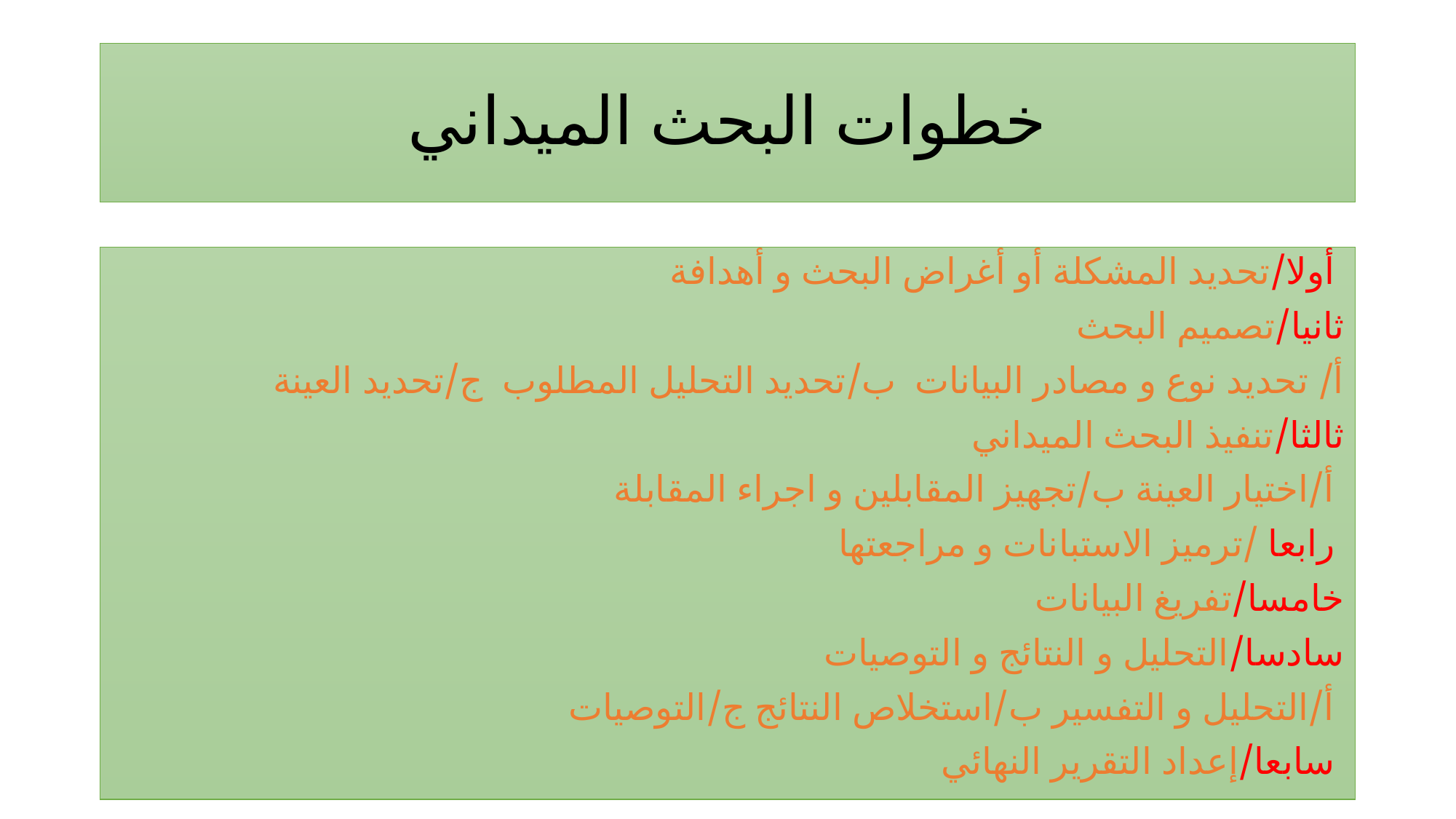

# خطوات البحث الميداني
أولا/تحديد المشكلة أو أغراض البحث و أهدافة
ثانيا/تصميم البحث
أ/ تحديد نوع و مصادر البيانات  ب/تحديد التحليل المطلوب  ج/تحديد العينة
ثالثا/تنفيذ البحث الميداني
أ/اختيار العينة ب/تجهيز المقابلين و اجراء المقابلة
رابعا /ترميز الاستبانات و مراجعتها
خامسا/تفريغ البيانات
سادسا/التحليل و النتائج و التوصيات
أ/التحليل و التفسير ب/استخلاص النتائج ج/التوصيات
سابعا/إعداد التقرير النهائي